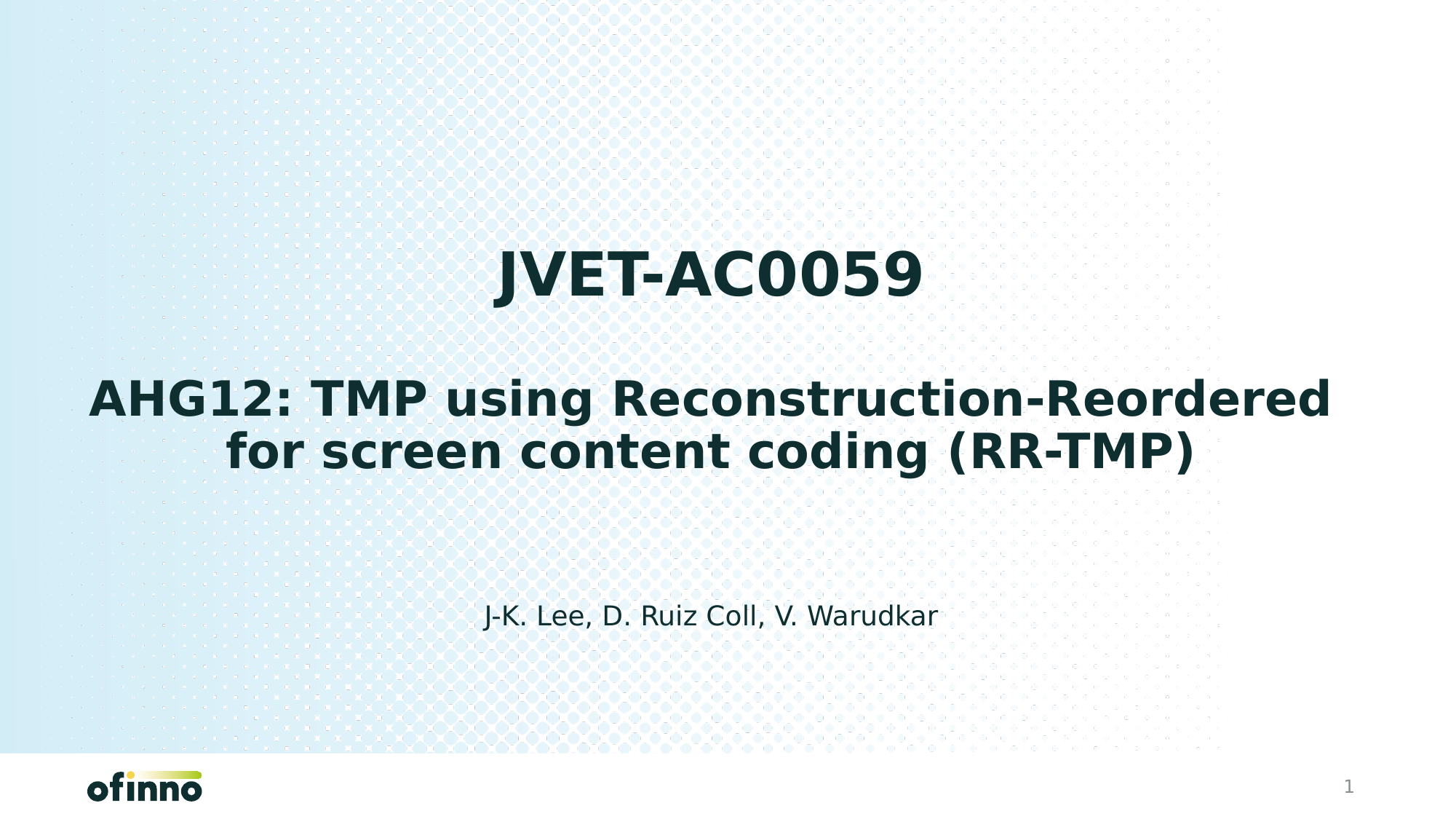

# JVET-AC0059 AHG12: TMP using Reconstruction-Reordered for screen content coding (RR-TMP)
J-K. Lee, D. Ruiz Coll, V. Warudkar
1